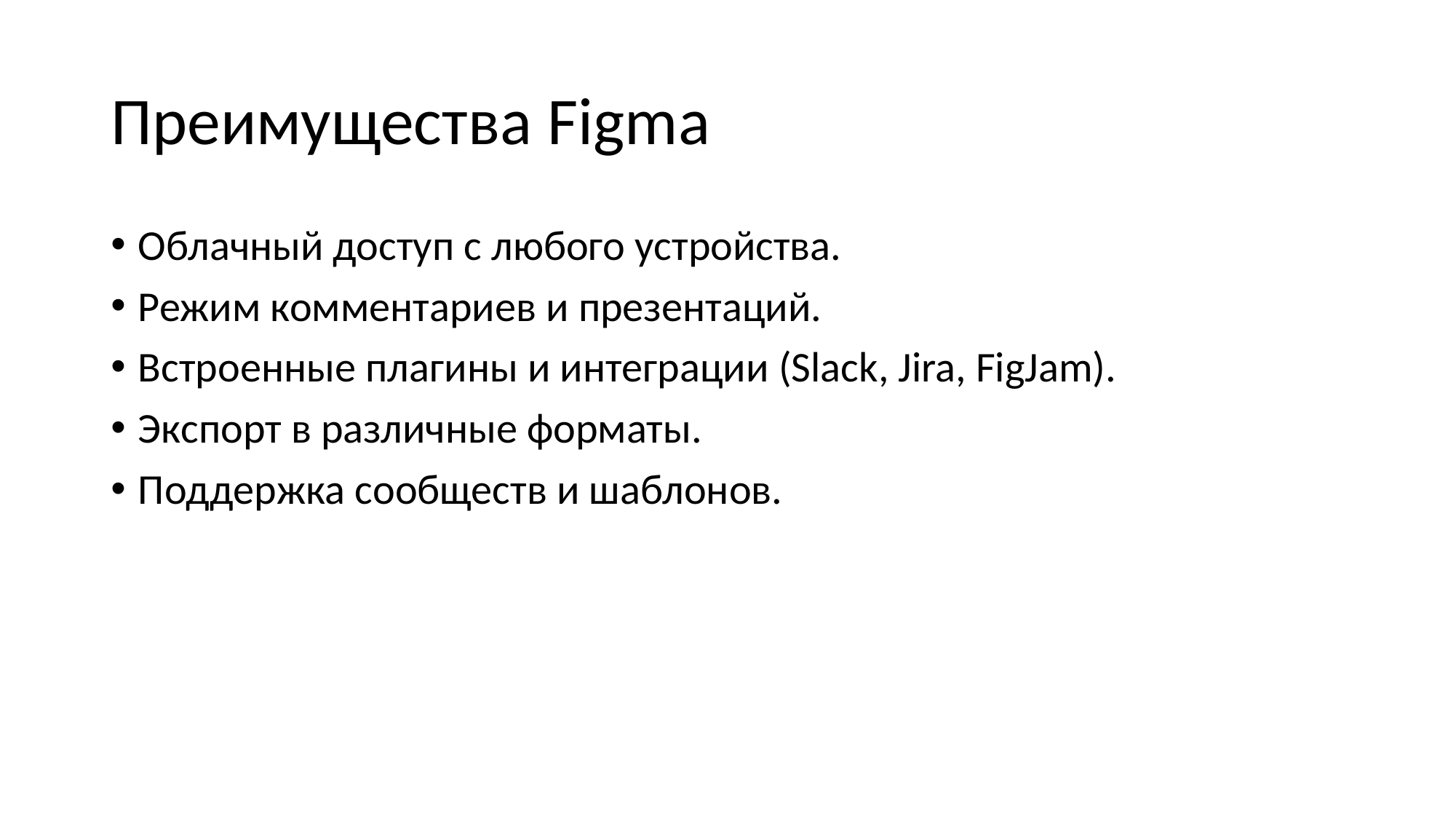

# Преимущества Figma
Облачный доступ с любого устройства.
Режим комментариев и презентаций.
Встроенные плагины и интеграции (Slack, Jira, FigJam).
Экспорт в различные форматы.
Поддержка сообществ и шаблонов.